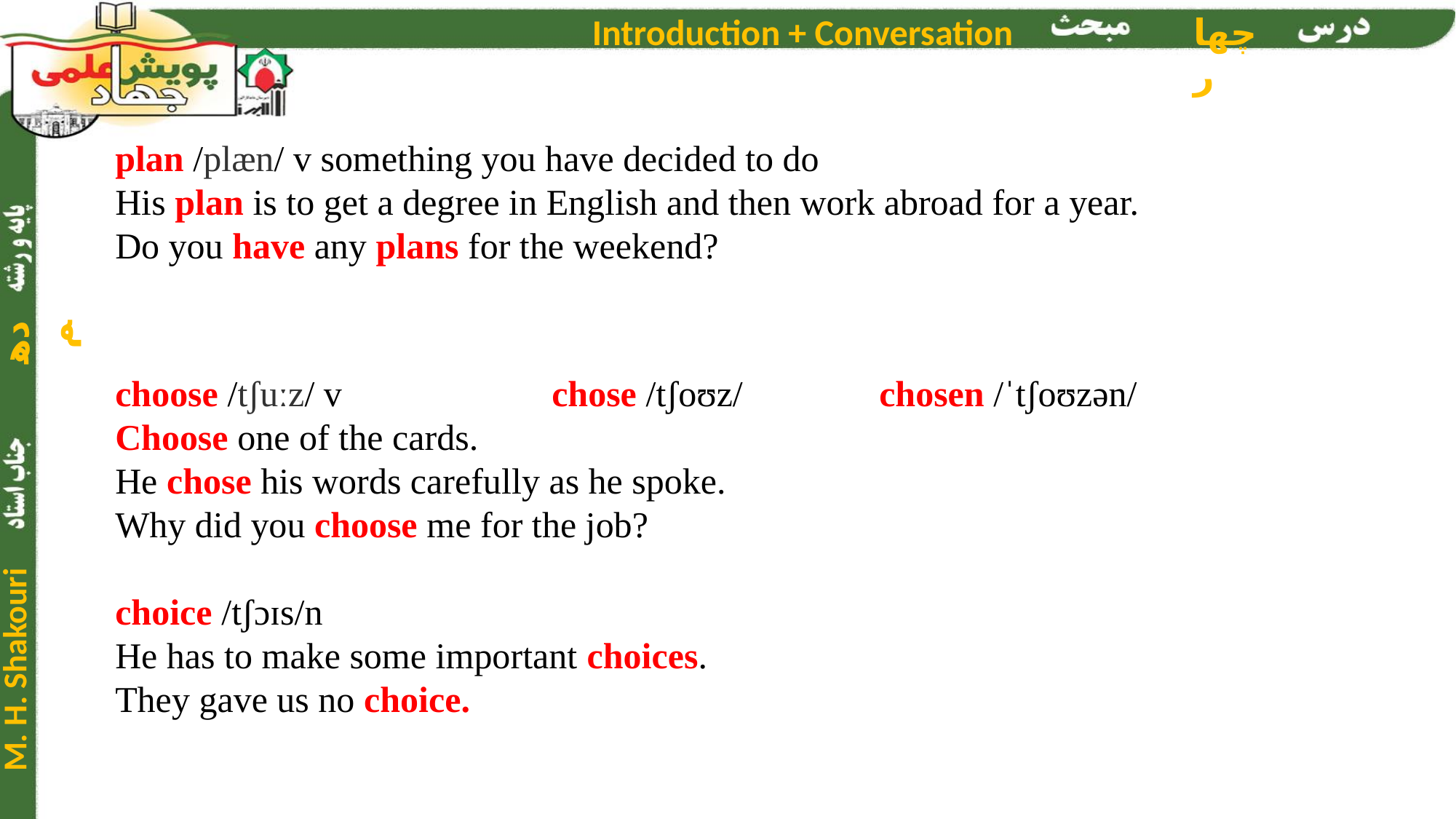

plan /plæn/ v something you have decided to do
His plan is to get a degree in English and then work abroad for a year.
Do you have any plans for the weekend?
choose /tʃuːz/ v		chose /tʃoʊz/		chosen /ˈtʃoʊzən/
Choose one of the cards.
He chose his words carefully as he spoke.
Why did you choose me for the job?
choice /tʃɔɪs/n
He has to make some important choices.
They gave us no choice.